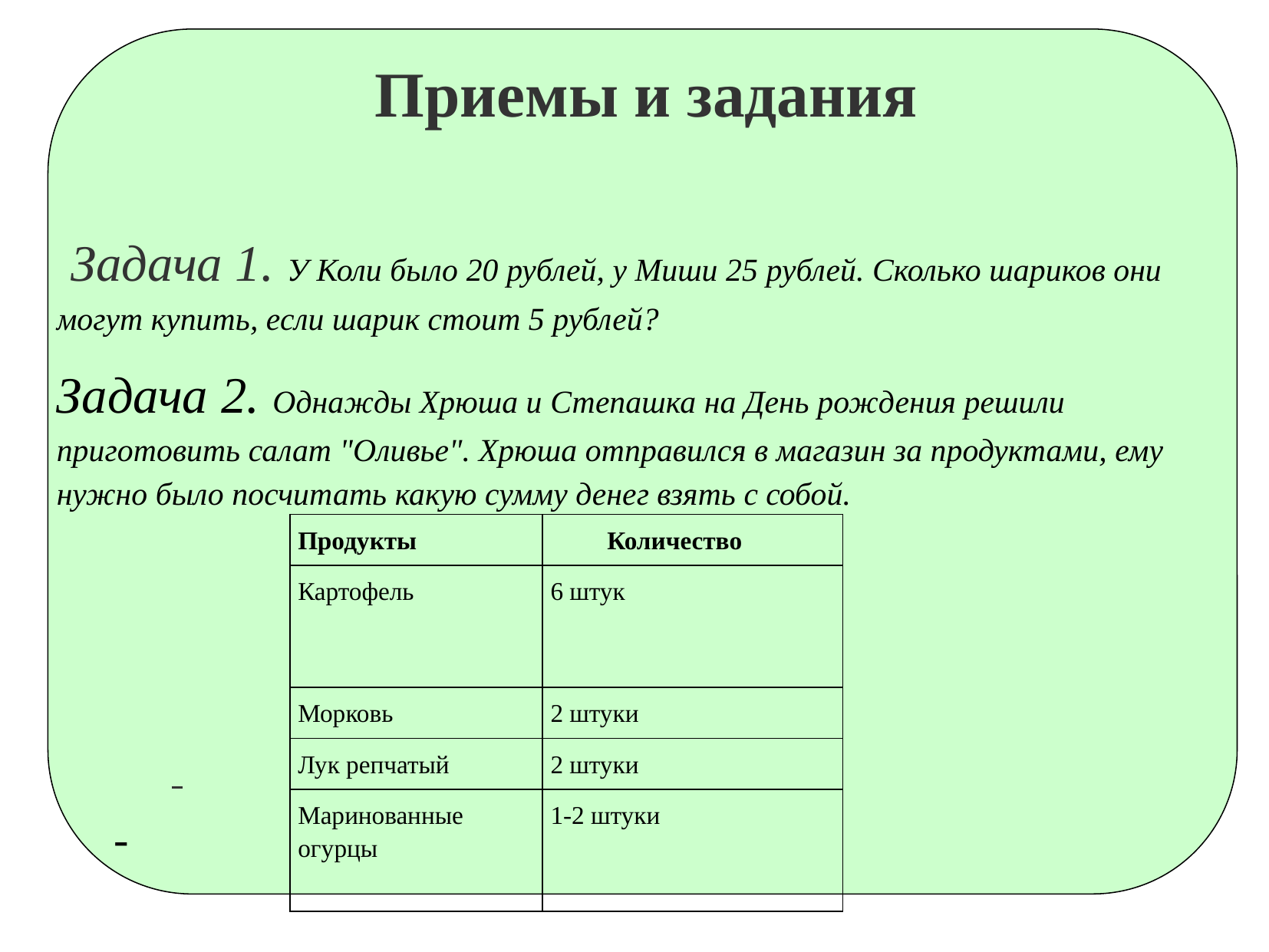

Приемы и задания

 Задача 1. У Коли было 20 рублей, у Миши 25 рублей. Сколько шариков они могут купить, если шарик стоит 5 рублей?
Задача 2. Однажды Хрюша и Степашка на День рождения решили приготовить салат "Оливье". Хрюша отправился в магазин за продуктами, ему нужно было посчитать какую сумму денег взять с собой.

| Продукты | Количество |
| --- | --- |
| Картофель | 6 штук |
| Морковь | 2 штуки |
| Лук репчатый | 2 штуки |
| Маринованные огурцы | 1-2 штуки |
|  |  |
| --- | --- |
|  |  |
|  |  |
|  |  |
|  |  |